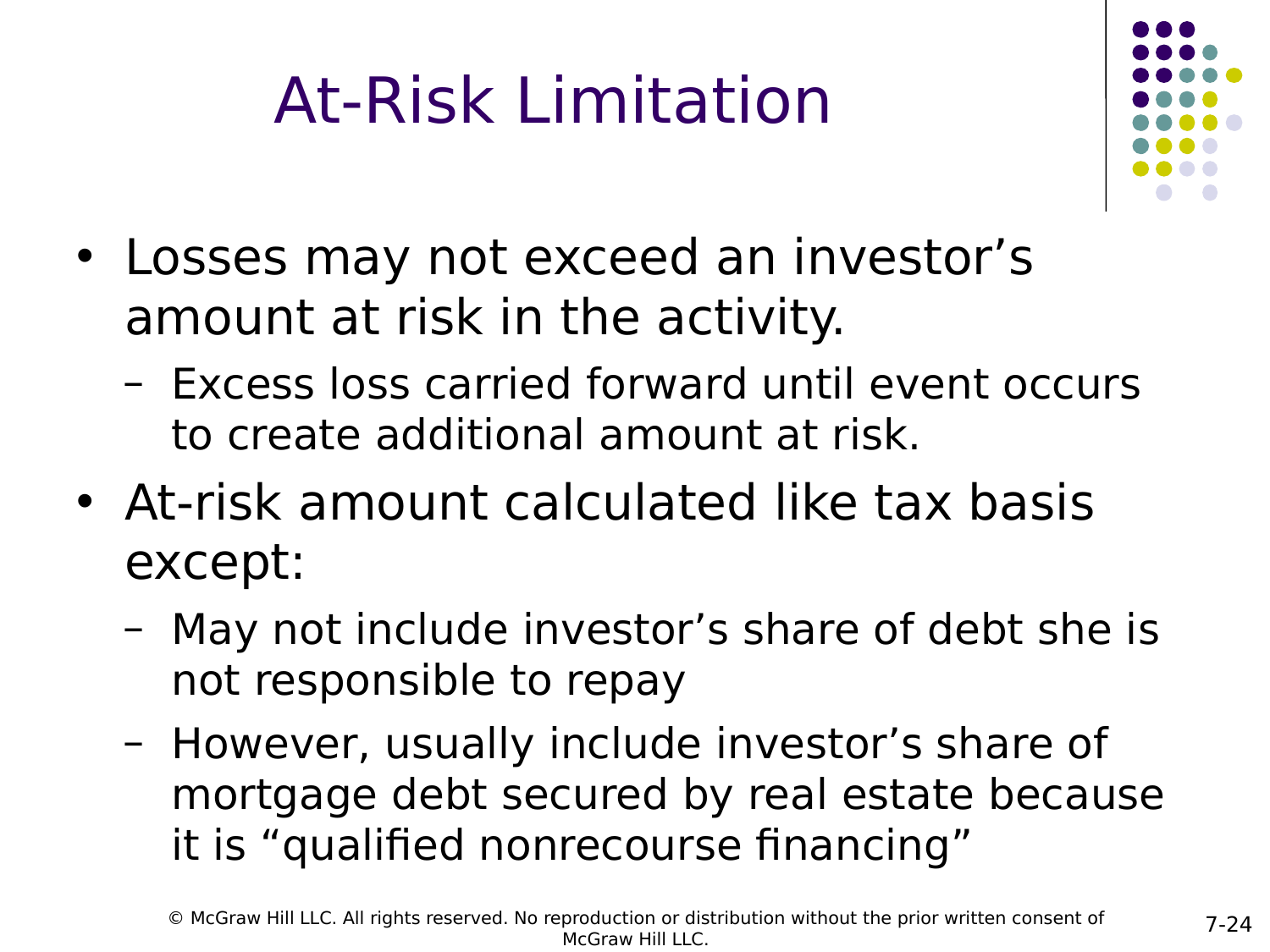

# At-Risk Limitation
Losses may not exceed an investor’s amount at risk in the activity.
Excess loss carried forward until event occurs to create additional amount at risk.
At-risk amount calculated like tax basis except:
May not include investor’s share of debt she is not responsible to repay
However, usually include investor’s share of mortgage debt secured by real estate because it is “qualified nonrecourse financing”
7-24